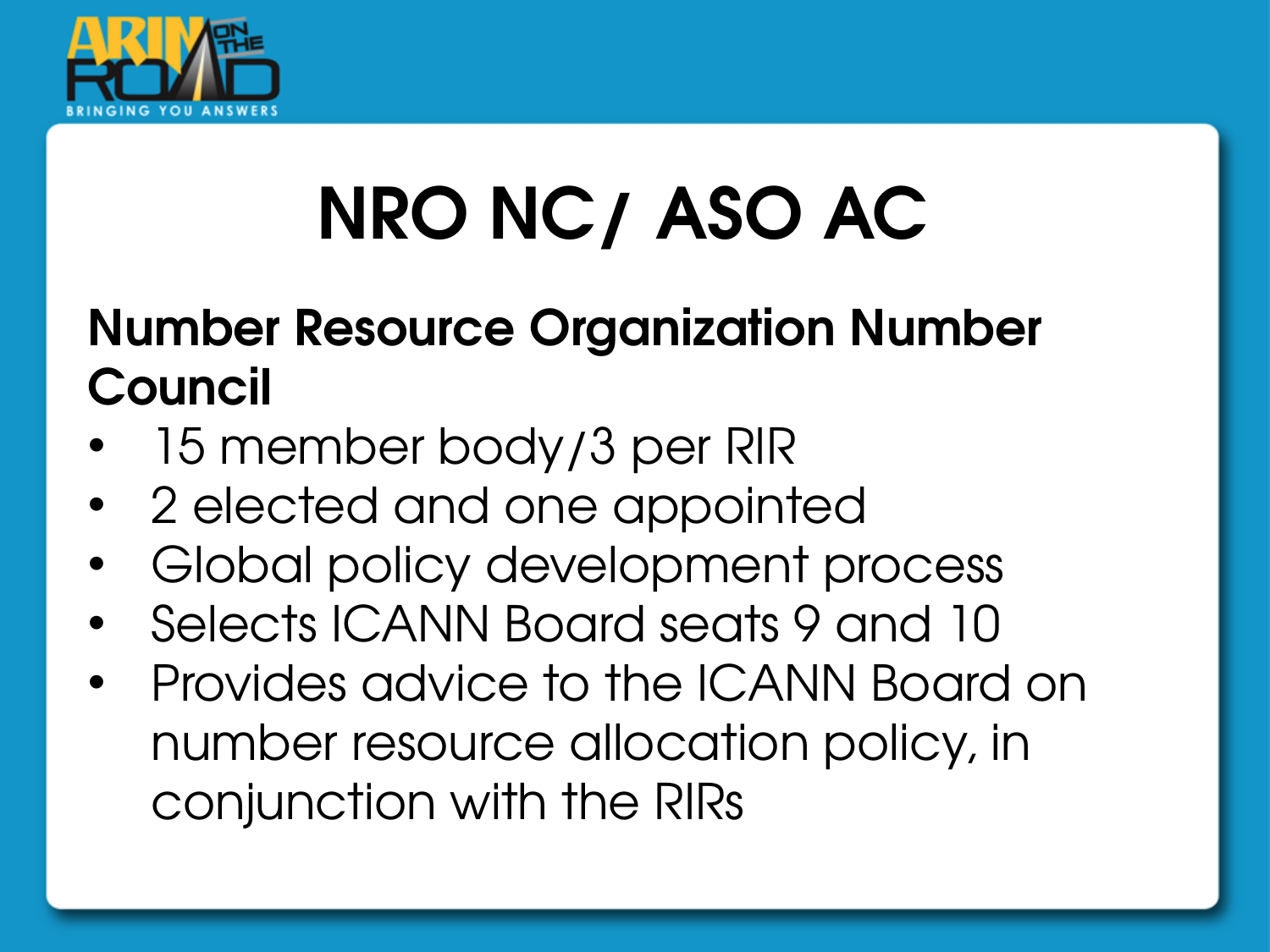

# NRO NC/ ASO AC
Number Resource Organization Number Council
15 member body/3 per RIR
2 elected and one appointed
Global policy development process
Selects ICANN Board seats 9 and 10
Provides advice to the ICANN Board on number resource allocation policy, in conjunction with the RIRs